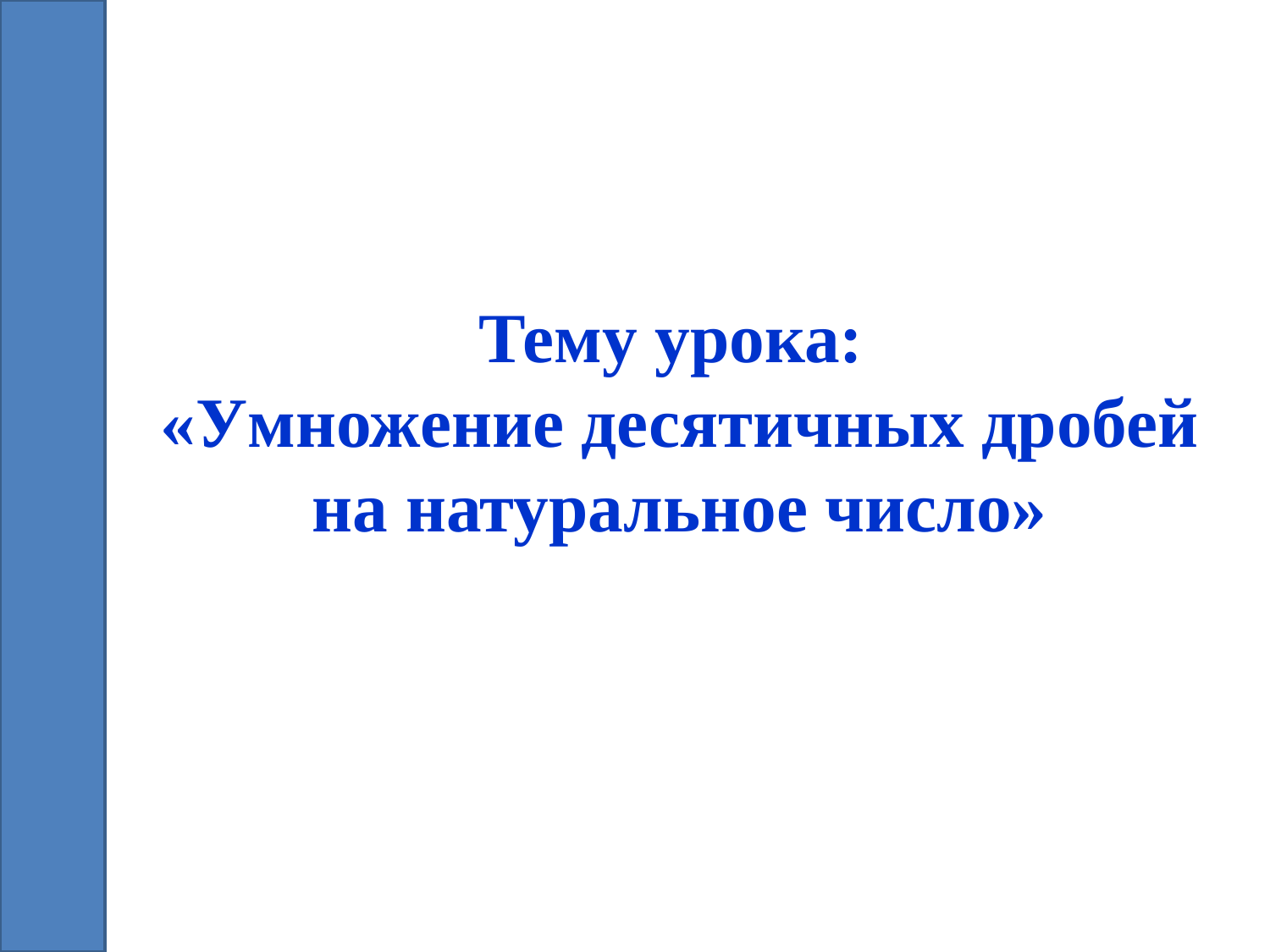

Тему урока:
«Умножение десятичных дробей на натуральное число»